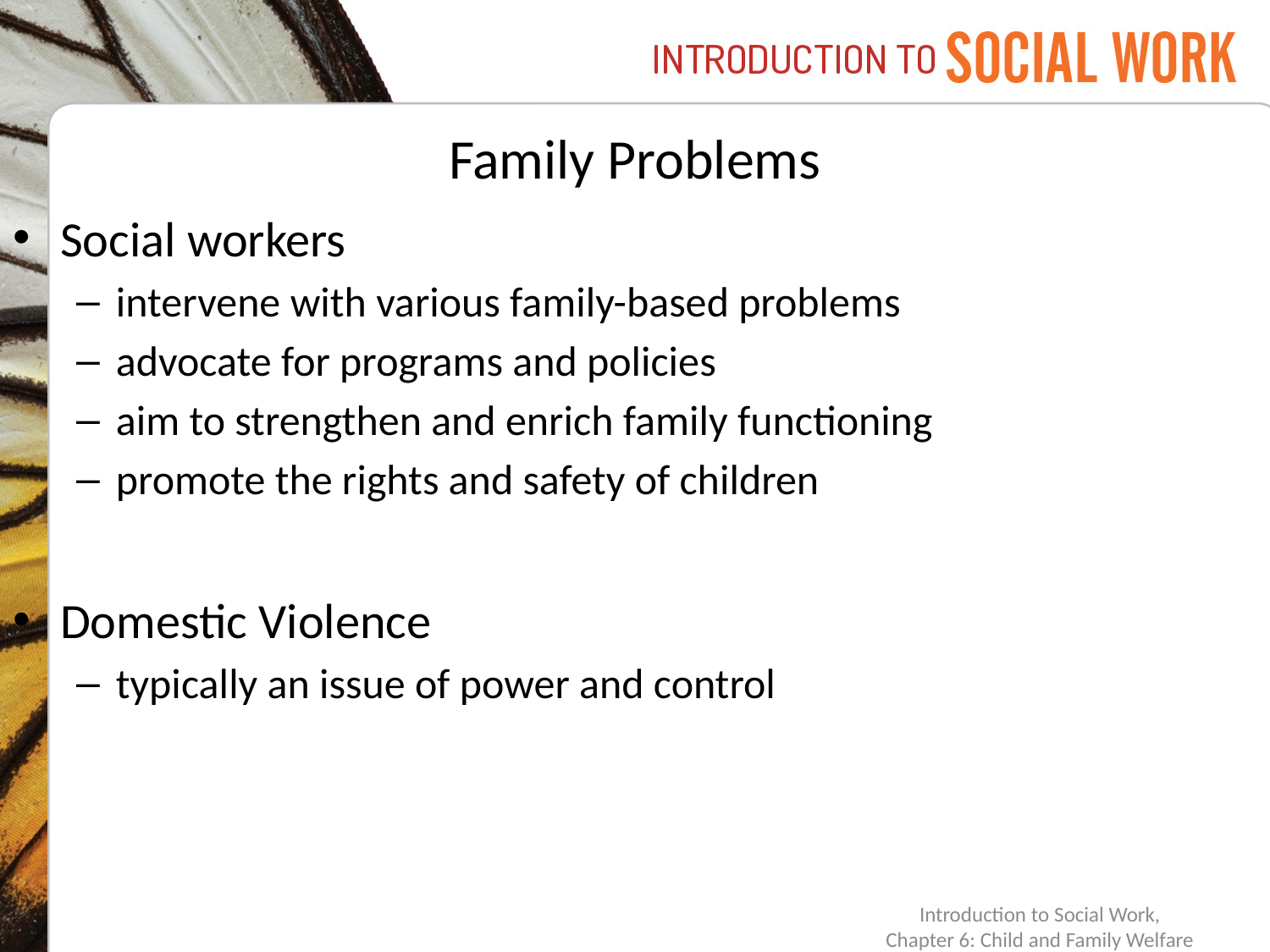

# Family Problems
Social workers
intervene with various family-based problems
advocate for programs and policies
aim to strengthen and enrich family functioning
promote the rights and safety of children

Domestic Violence
typically an issue of power and control
Introduction to Social Work,
Chapter 6: Child and Family Welfare